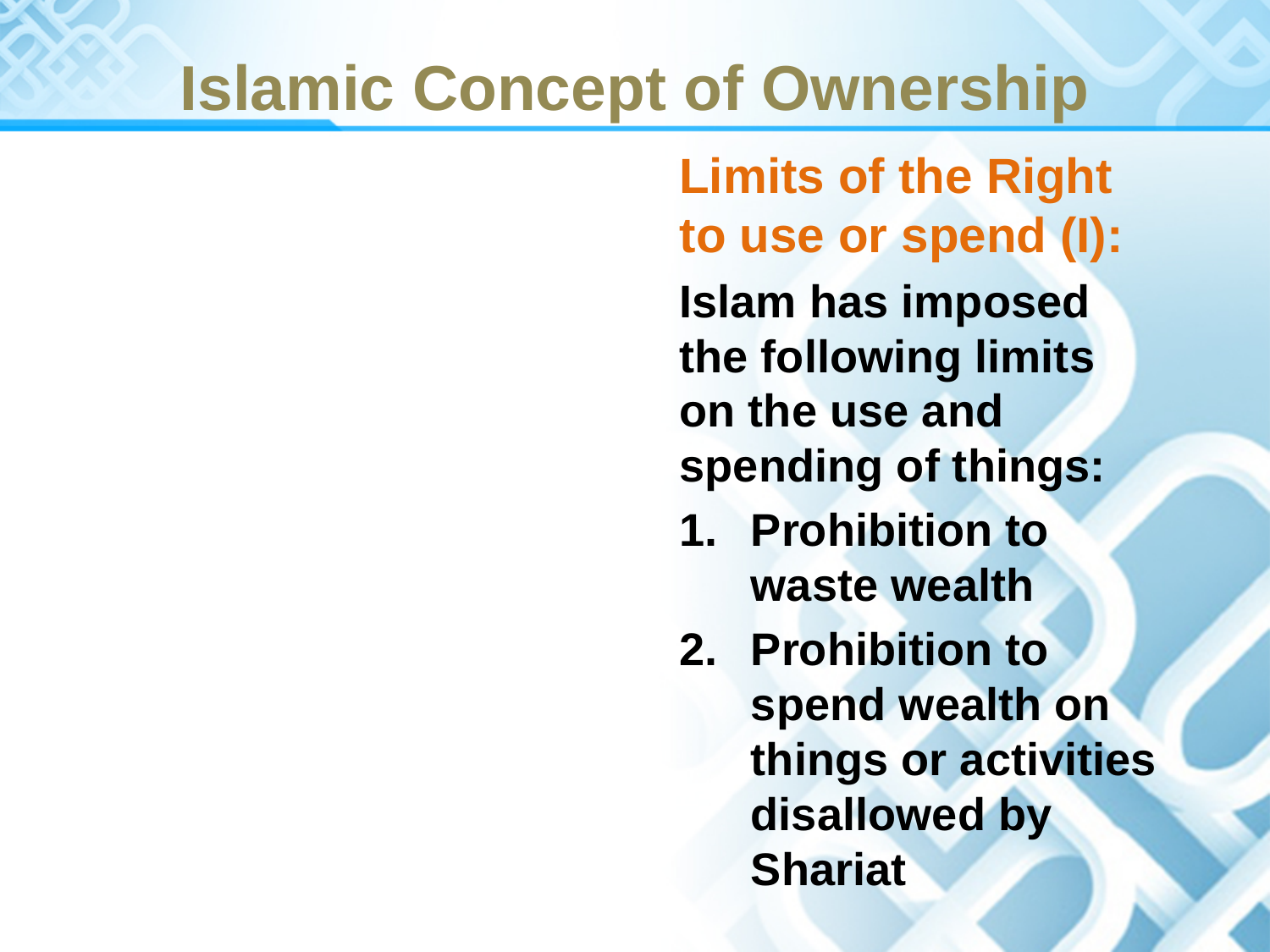

Islamic Concept of Ownership
Limits of the Right to use or spend (I):
Islam has imposed the following limits on the use and spending of things:
Prohibition to waste wealth
Prohibition to spend wealth on things or activities disallowed by Shariat